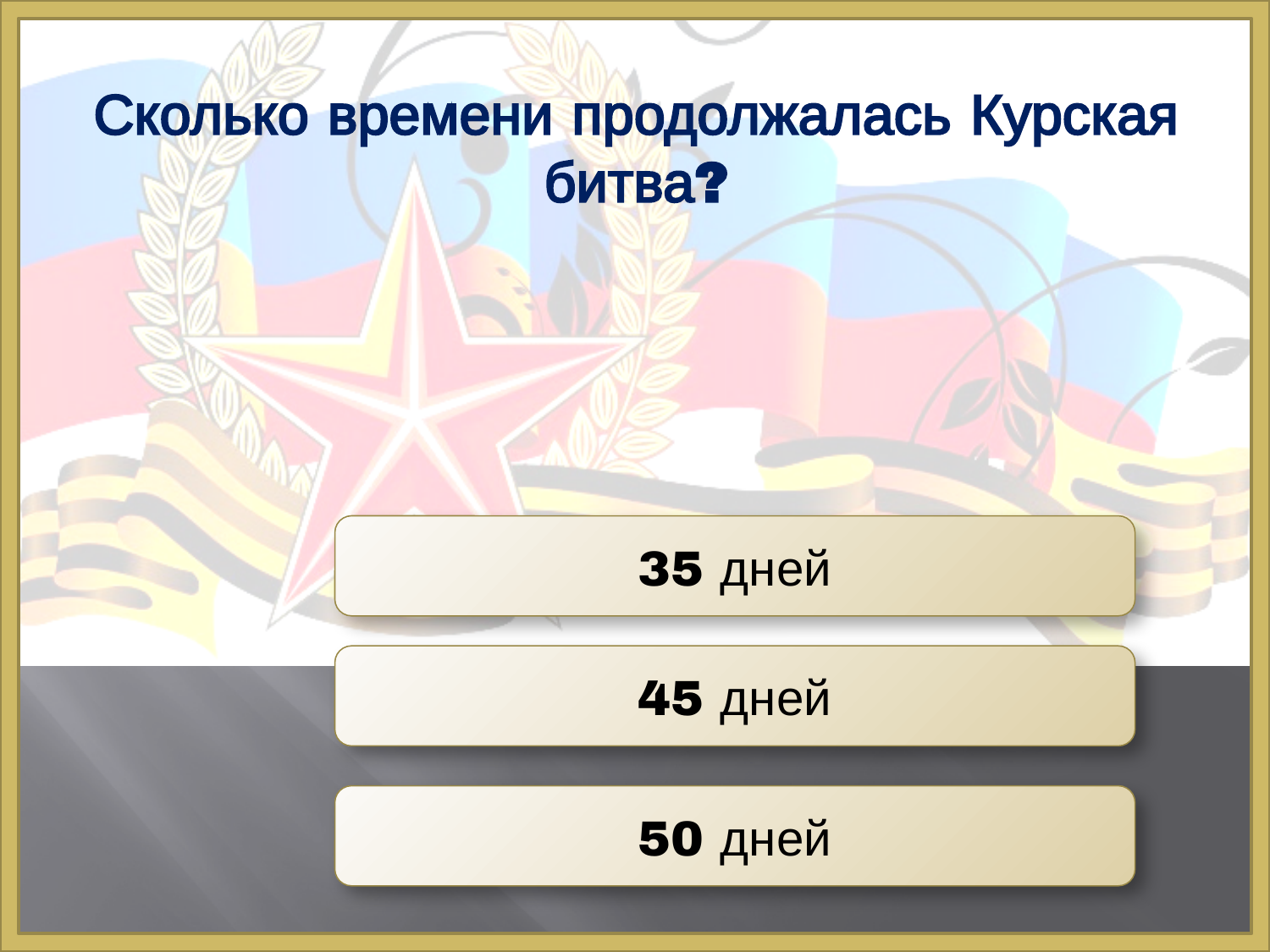

# Сколько времени продолжалась Курская битва?

35 дней
45 дней
50 дней